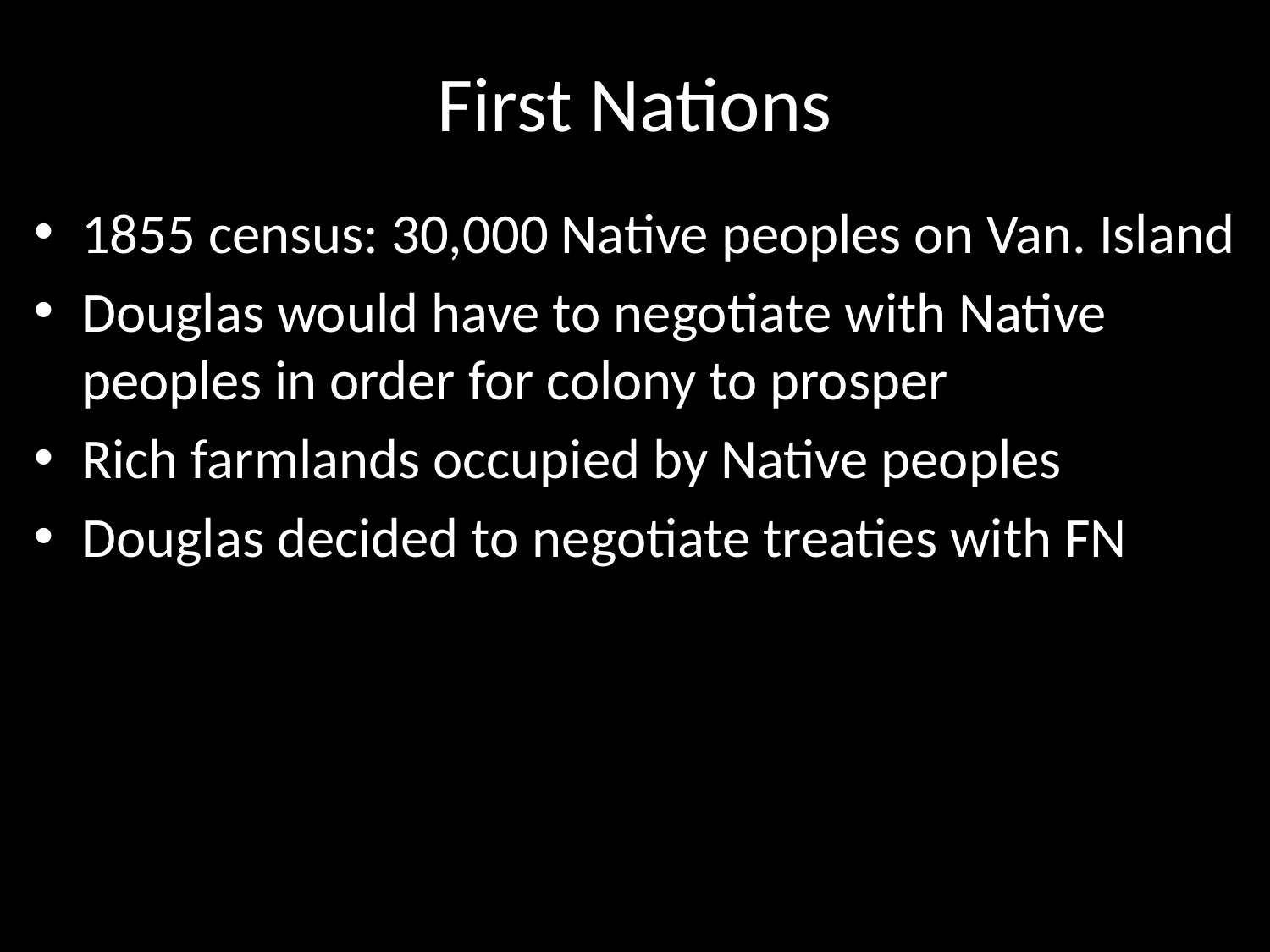

# First Nations
1855 census: 30,000 Native peoples on Van. Island
Douglas would have to negotiate with Native peoples in order for colony to prosper
Rich farmlands occupied by Native peoples
Douglas decided to negotiate treaties with FN